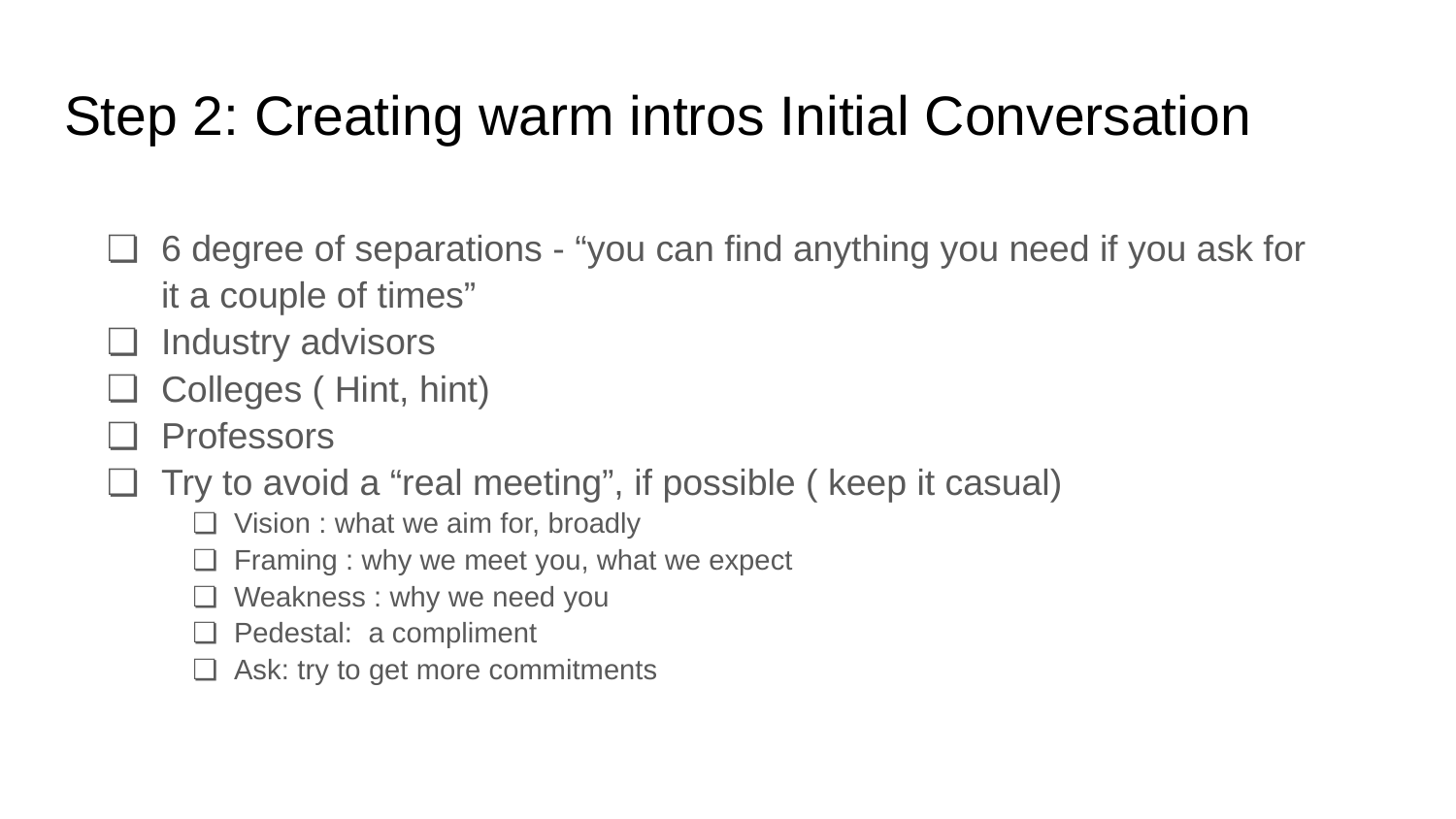

# Step 2: Creating warm intros Initial Conversation
6 degree of separations - “you can find anything you need if you ask for it a couple of times”
Industry advisors
Colleges ( Hint, hint)
Professors
Try to avoid a “real meeting”, if possible ( keep it casual)
Vision : what we aim for, broadly
Framing : why we meet you, what we expect
Weakness : why we need you
Pedestal:  a compliment
Ask: try to get more commitments